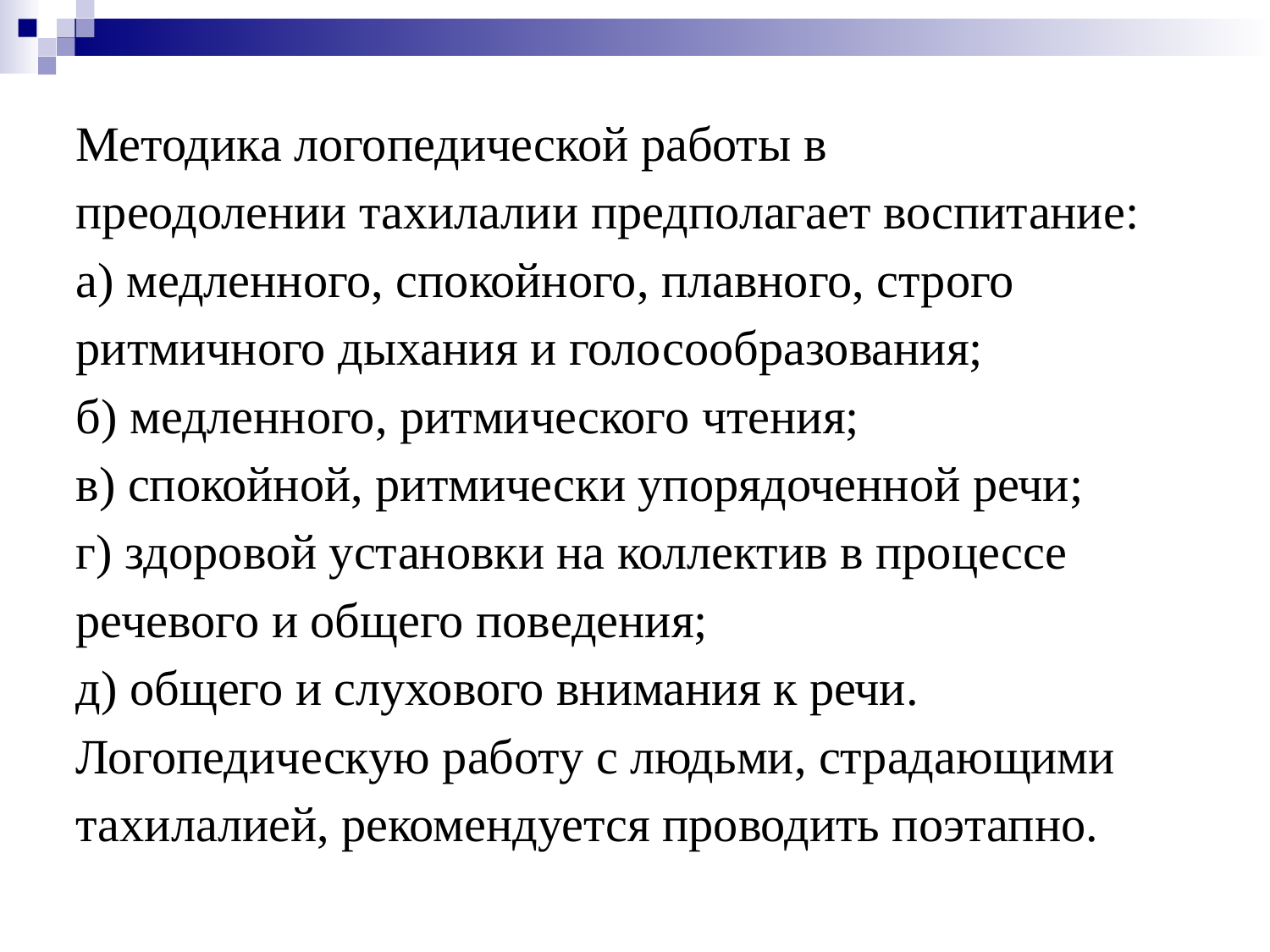

# Методика логопедической работы в преодолении тахилалии предполагает воспитание: а) медленного, спокойного, плавного, строго ритмичного дыхания и голосообразования; б) медленного, ритмического чтения; в) спокойной, ритмически упорядоченной речи; г) здоровой установки на коллектив в процессе речевого и общего поведения; д) общего и слухового внимания к речи. Логопедическую работу с людьми, страдающими тахилалией, рекомендуется проводить поэтапно.